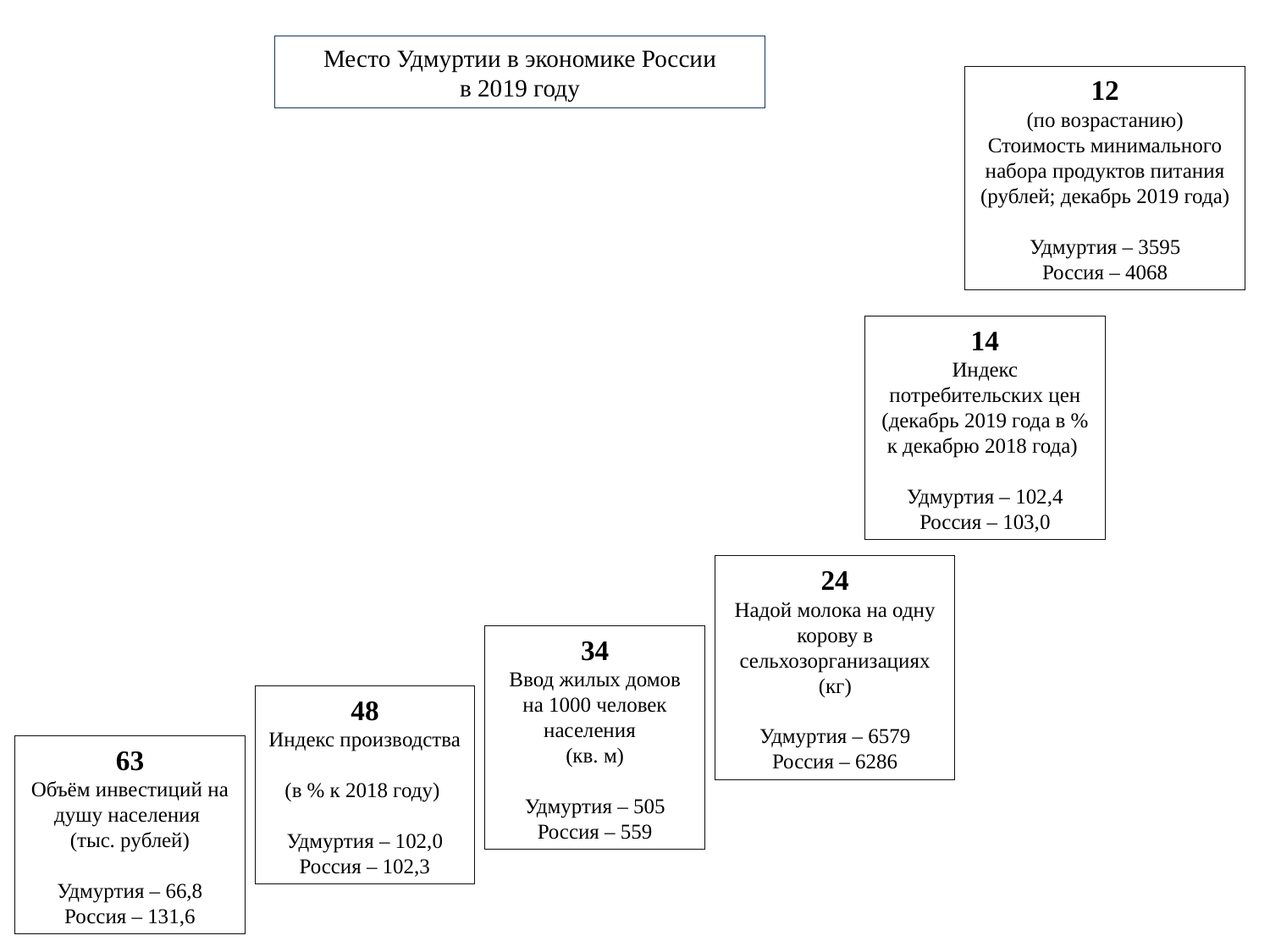

Место Удмуртии в экономике России
в 2019 году
12
(по возрастанию)
Стоимость минимального набора продуктов питания
(рублей; декабрь 2019 года)
Удмуртия – 3595
Россия – 4068
14
Индекс потребительских цен
(декабрь 2019 года в % к декабрю 2018 года)
Удмуртия – 102,4
Россия – 103,0
24
Надой молока на одну корову в сельхозорганизациях
(кг)

Удмуртия – 6579
Россия – 6286
34
Ввод жилых домов на 1000 человек населения
(кв. м)
Удмуртия – 505
Россия – 559
48
Индекс производства
(в % к 2018 году)

Удмуртия – 102,0
Россия – 102,3
63
Объём инвестиций на душу населения
(тыс. рублей)
Удмуртия – 66,8
Россия – 131,6